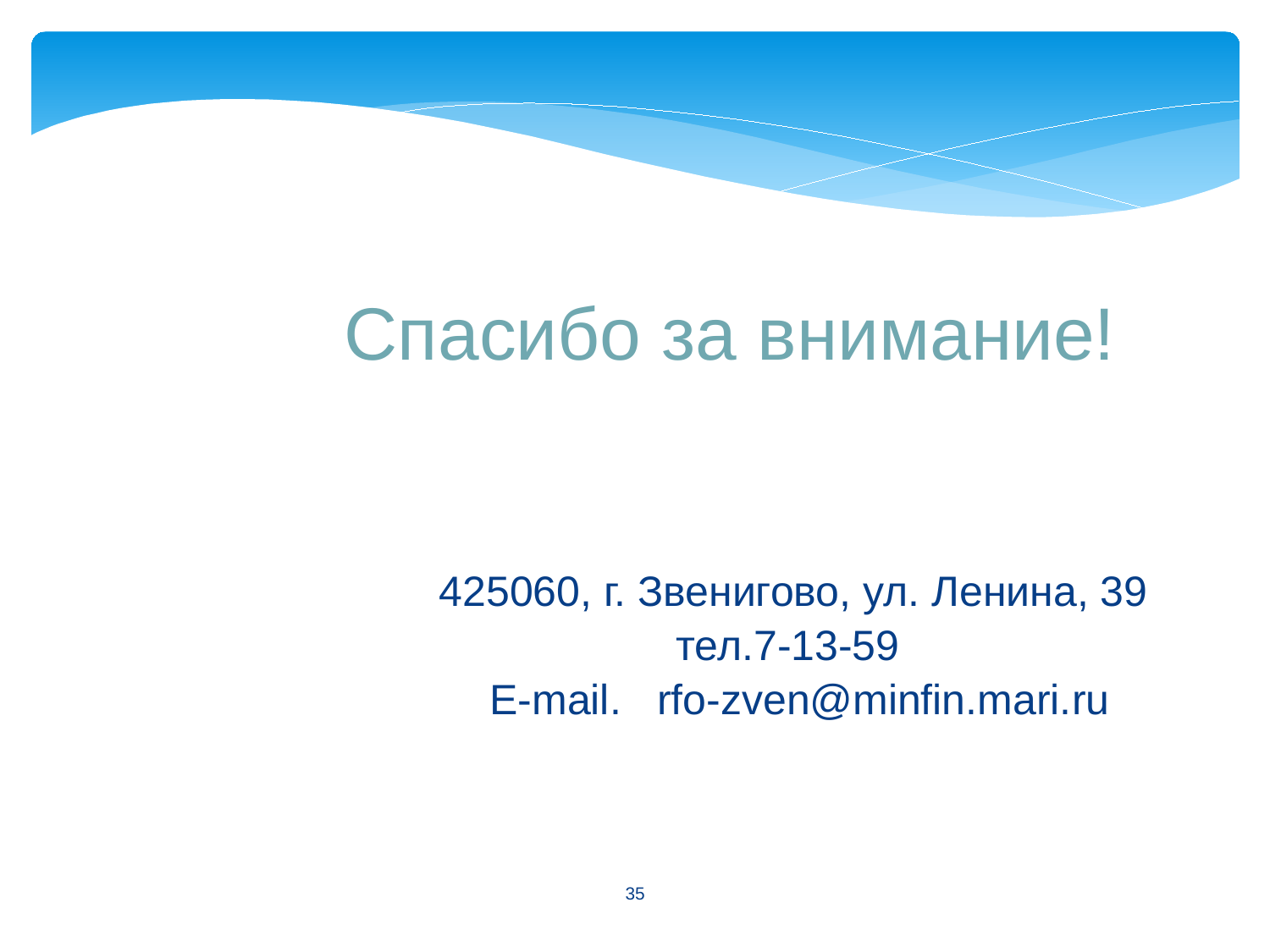

Спасибо за внимание!
425060, г. Звенигово, ул. Ленина, 39
тел.7-13-59
 E-mail.   rfo-zven@minfin.mari.ru
35